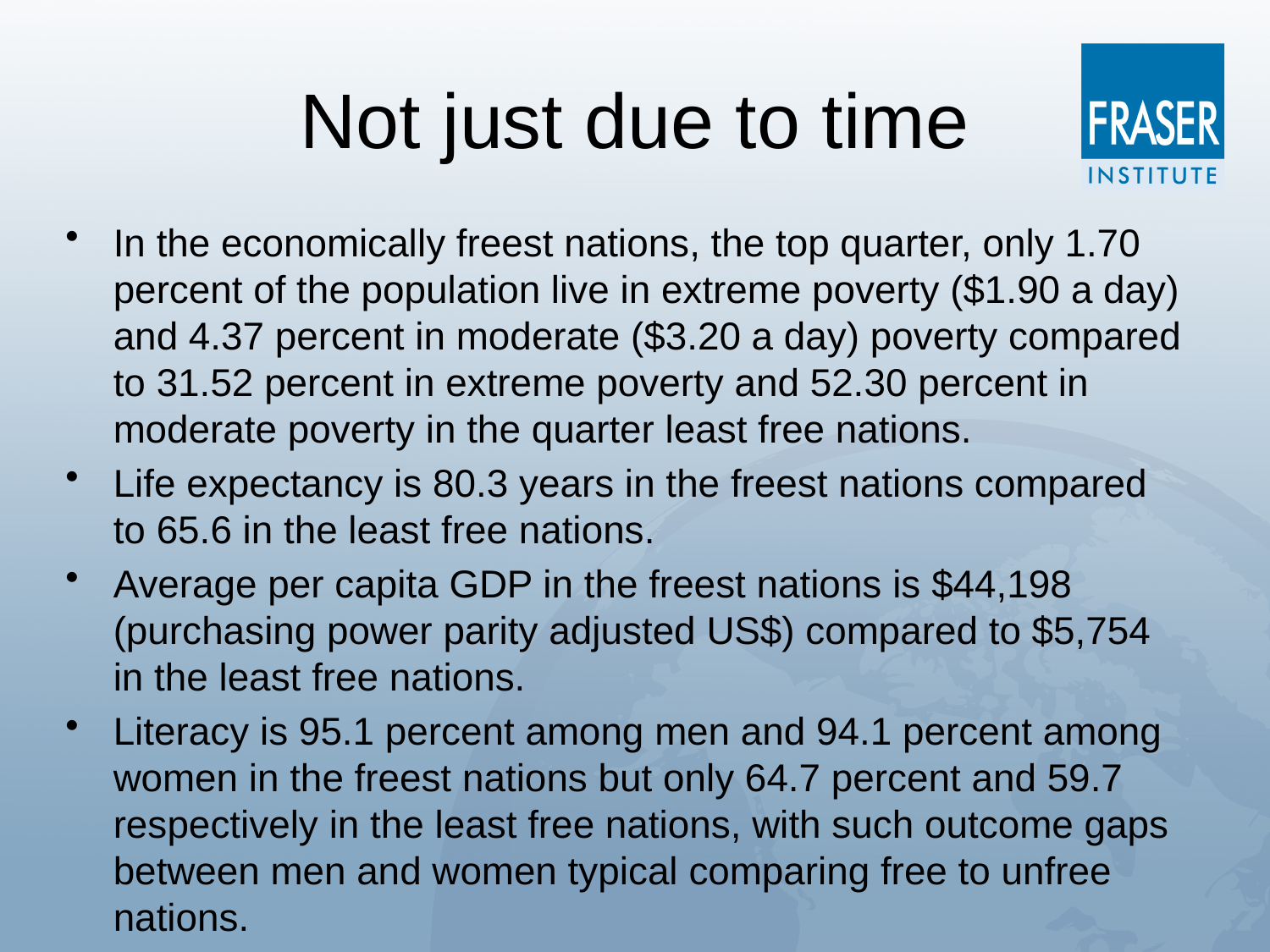

# Not just due to time
In the economically freest nations, the top quarter, only 1.70 percent of the population live in extreme poverty ($1.90 a day) and 4.37 percent in moderate ($3.20 a day) poverty compared to 31.52 percent in extreme poverty and 52.30 percent in moderate poverty in the quarter least free nations.
Life expectancy is 80.3 years in the freest nations compared to 65.6 in the least free nations.
Average per capita GDP in the freest nations is $44,198 (purchasing power parity adjusted US$) compared to $5,754 in the least free nations.
Literacy is 95.1 percent among men and 94.1 percent among women in the freest nations but only 64.7 percent and 59.7 respectively in the least free nations, with such outcome gaps between men and women typical comparing free to unfree nations.